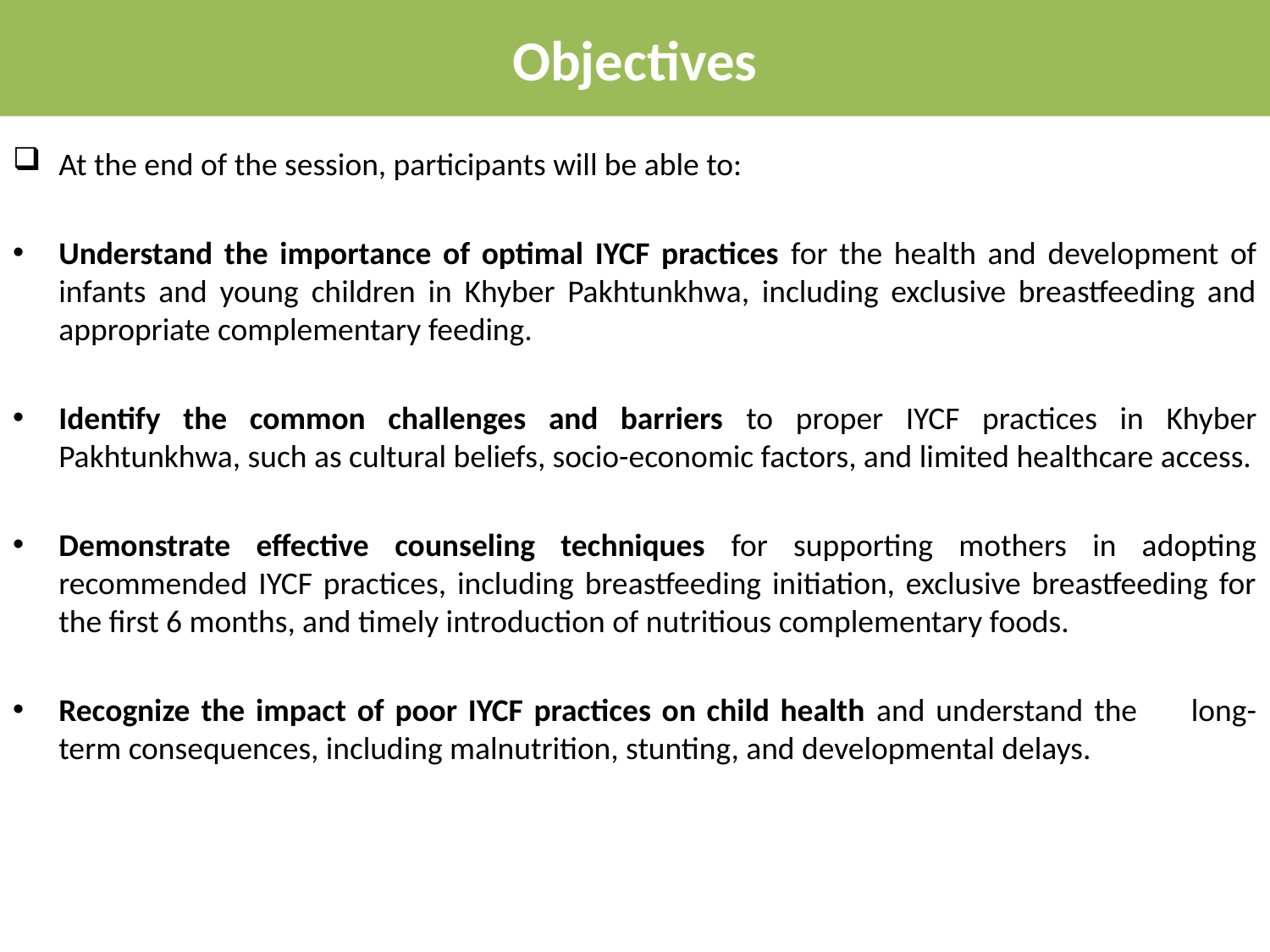

Objectives
At the end of the session, participants will be able to:

Understand the importance of optimal IYCF practices for the health and development of infants and young children in Khyber Pakhtunkhwa, including exclusive breastfeeding and appropriate complementary feeding.

Identify the common challenges and barriers to proper IYCF practices in Khyber Pakhtunkhwa, such as cultural beliefs, socio-economic factors, and limited healthcare access.

Demonstrate effective counseling techniques for supporting mothers in adopting recommended IYCF practices, including breastfeeding initiation, exclusive breastfeeding for the first 6 months, and timely introduction of nutritious complementary foods.

Recognize the impact of poor IYCF practices on child health and understand the     long-term consequences, including malnutrition, stunting, and developmental delays.